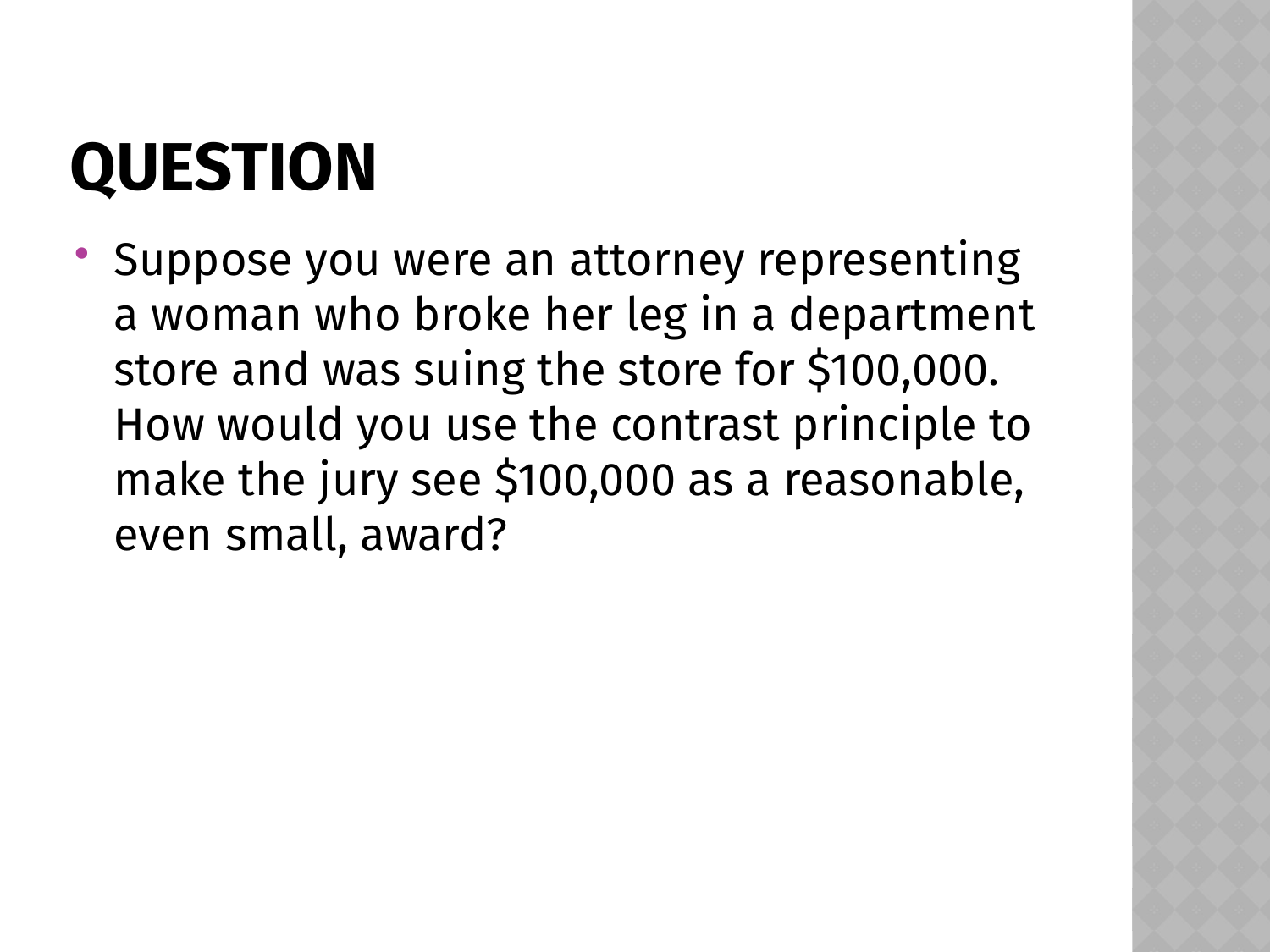

# Question
Suppose you were an attorney representing a woman who broke her leg in a department store and was suing the store for $100,000. How would you use the contrast principle to make the jury see $100,000 as a reasonable, even small, award?